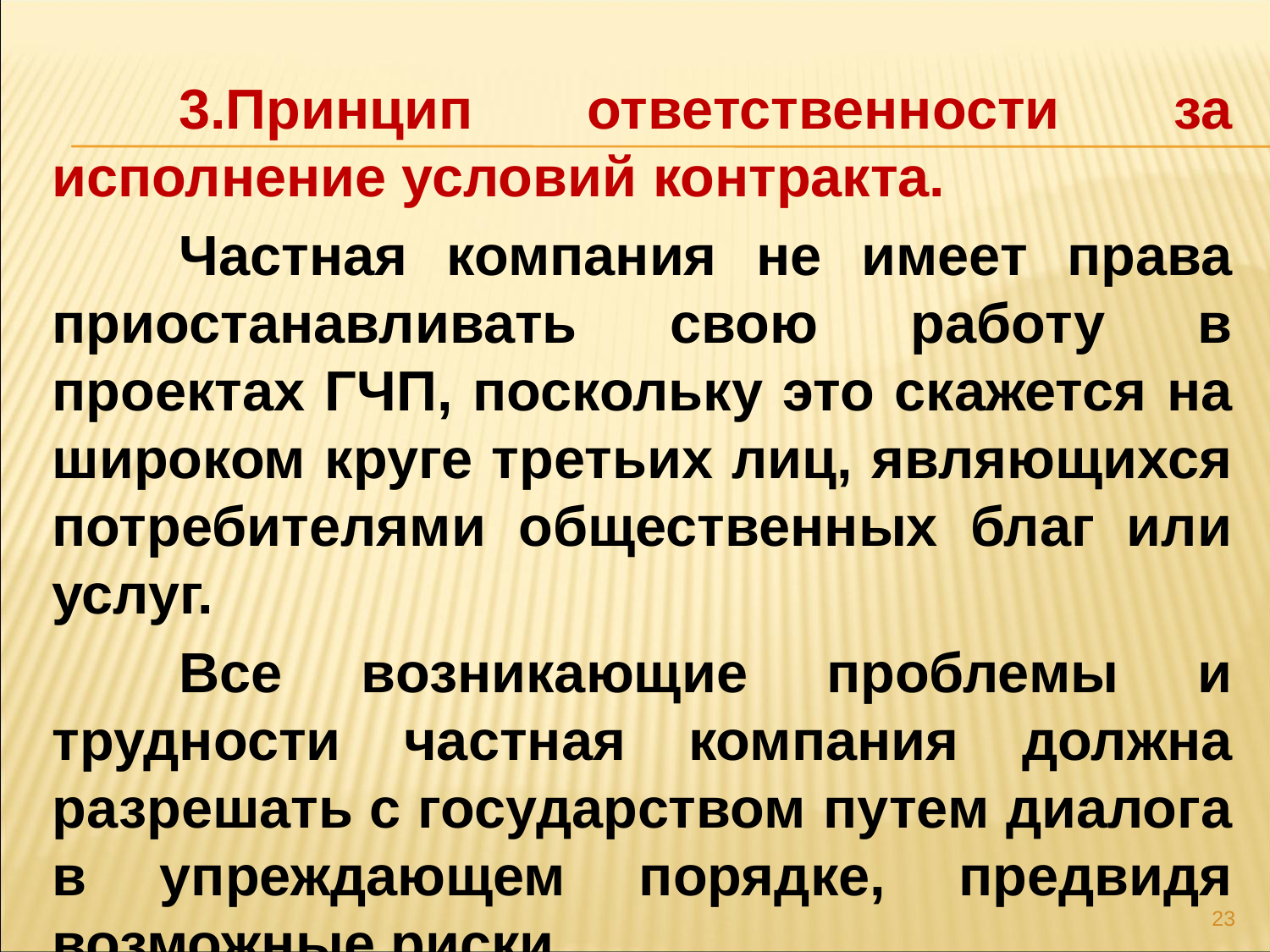

3.Принцип ответственности за исполнение условий контракта.
	Частная компания не имеет права приостанавливать свою работу в проектах ГЧП, поскольку это скажется на широком круге третьих лиц, являющихся потребителями общественных благ или услуг.
	Все возникающие проблемы и трудности частная компания должна разрешать с государством путем диалога в упреждающем порядке, предвидя возможные риски.

23